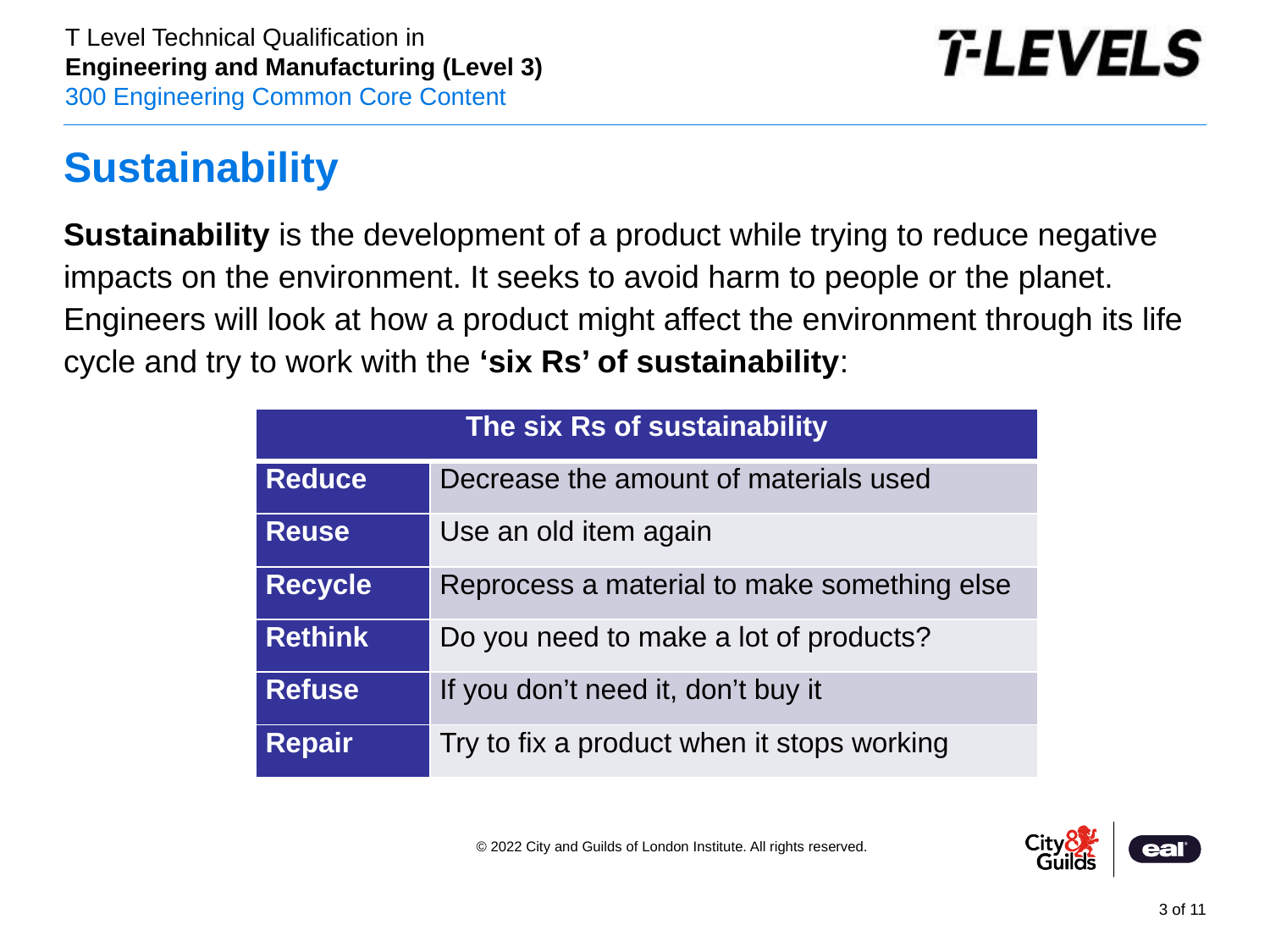

# Sustainability
Sustainability is the development of a product while trying to reduce negative impacts on the environment. It seeks to avoid harm to people or the planet. Engineers will look at how a product might affect the environment through its life cycle and try to work with the ‘six Rs’ of sustainability:

| The six Rs of sustainability |  |
| --- | --- |
| Reduce | Decrease the amount of materials used |
| Reuse | Use an old item again |
| Recycle | Reprocess a material to make something else |
| Rethink | Do you need to make a lot of products? |
| Refuse | If you don’t need it, don’t buy it |
| Repair | Try to fix a product when it stops working |